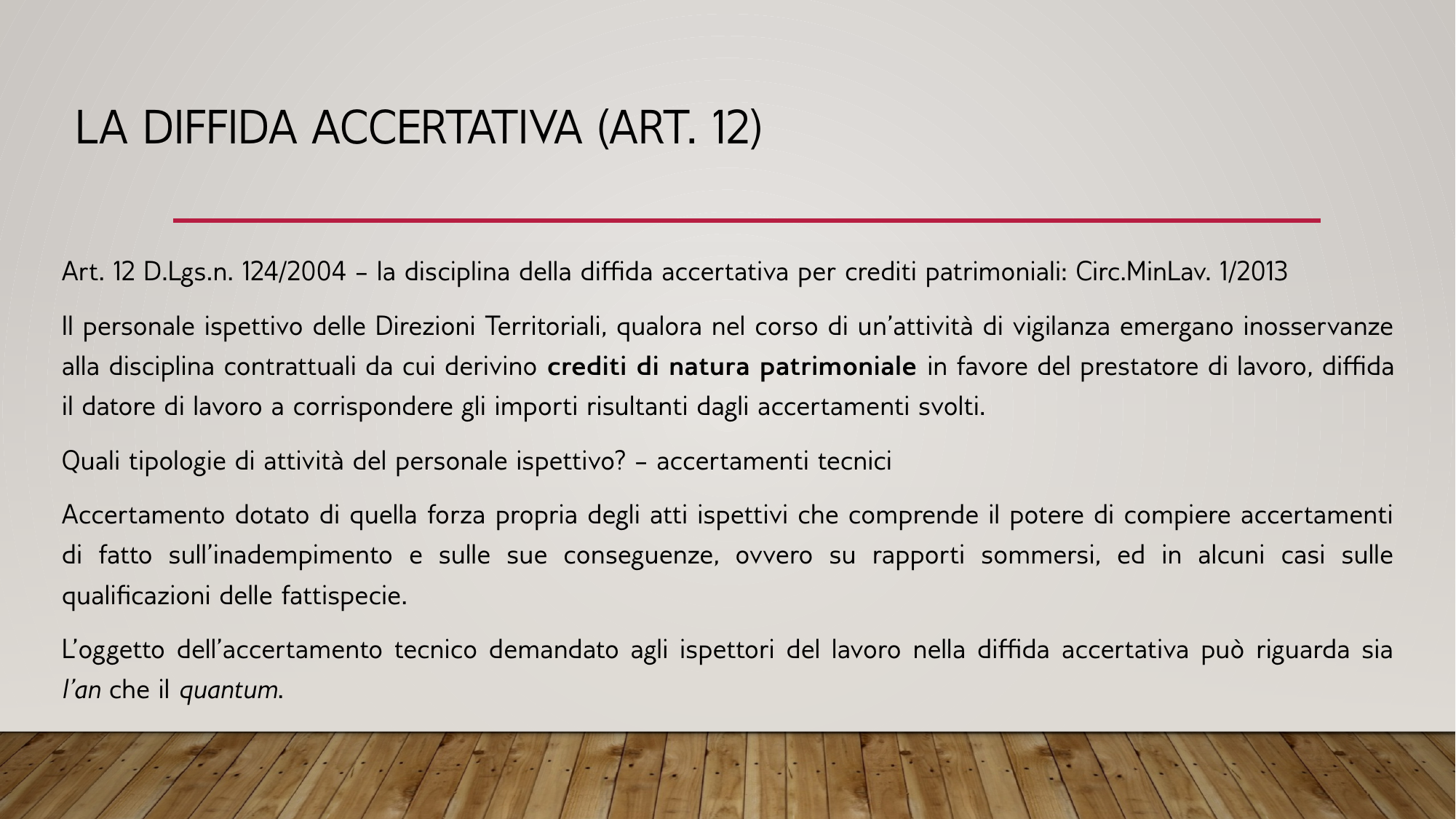

# La diffida accertativa (art. 12)
Art. 12 D.Lgs.n. 124/2004 – la disciplina della diffida accertativa per crediti patrimoniali: Circ.MinLav. 1/2013
Il personale ispettivo delle Direzioni Territoriali, qualora nel corso di un’attività di vigilanza emergano inosservanze alla disciplina contrattuali da cui derivino crediti di natura patrimoniale in favore del prestatore di lavoro, diffida il datore di lavoro a corrispondere gli importi risultanti dagli accertamenti svolti.
Quali tipologie di attività del personale ispettivo? – accertamenti tecnici
Accertamento dotato di quella forza propria degli atti ispettivi che comprende il potere di compiere accertamenti di fatto sull’inadempimento e sulle sue conseguenze, ovvero su rapporti sommersi, ed in alcuni casi sulle qualificazioni delle fattispecie.
L’oggetto dell’accertamento tecnico demandato agli ispettori del lavoro nella diffida accertativa può riguarda sia l’an che il quantum.